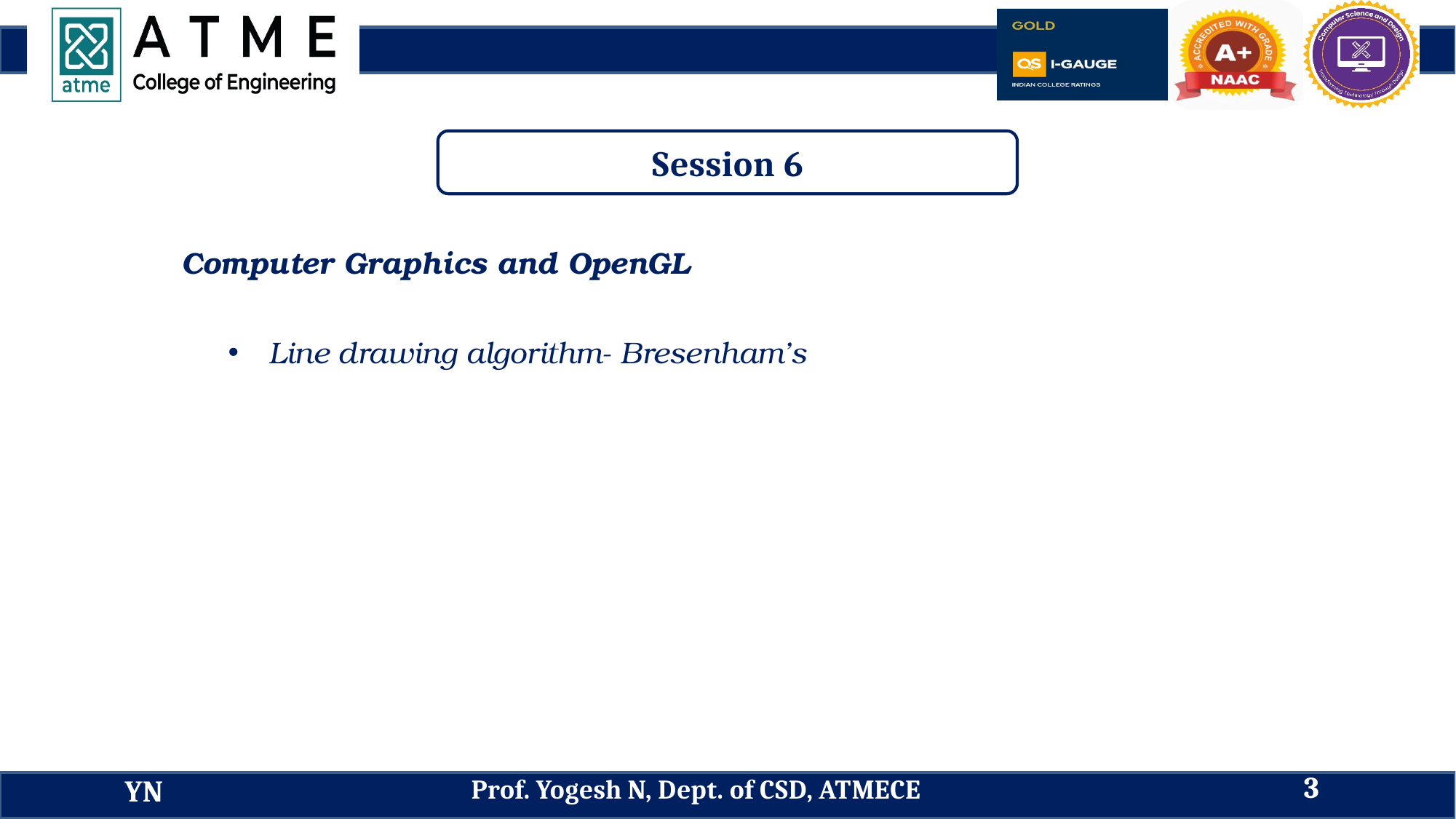

Session 6
Computer Graphics and OpenGL

Line drawing algorithm- Bresenham’s
3
Prof. Yogesh N, Dept. of CSD, ATMECE
YN